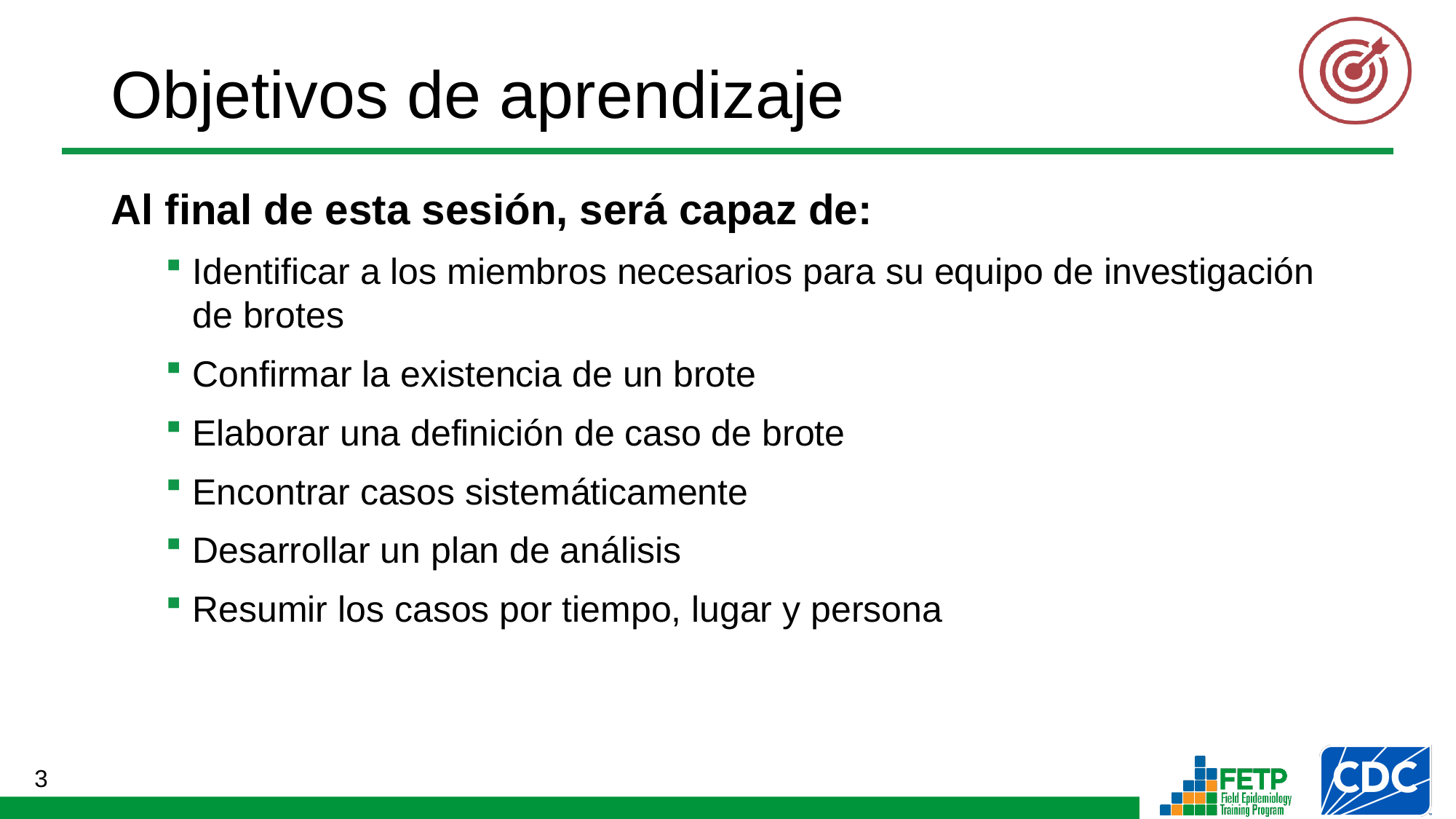

Al final de esta sesión, será capaz de:
Identificar a los miembros necesarios para su equipo de investigación de brotes
Confirmar la existencia de un brote
Elaborar una definición de caso de brote
Encontrar casos sistemáticamente
Desarrollar un plan de análisis
Resumir los casos por tiempo, lugar y persona